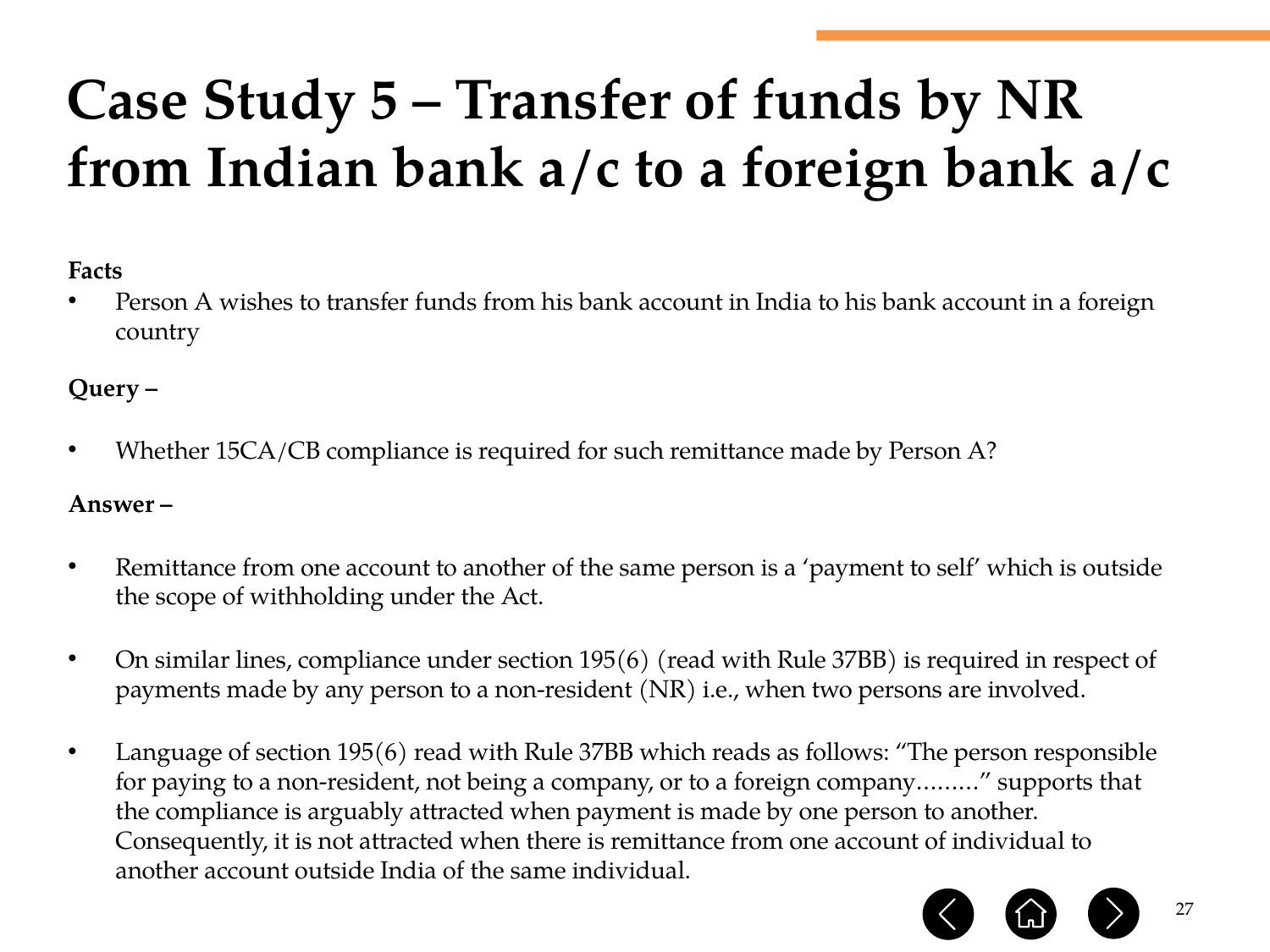

Case Study 5 – Transfer of funds by NR from Indian bank a/c to a foreign bank a/c
Facts
Person A wishes to transfer funds from his bank account in India to his bank account in a foreign country

Query –

Whether 15CA/CB compliance is required for such remittance made by Person A?

Answer –

Remittance from one account to another of the same person is a ‘payment to self’ which is outside the scope of withholding under the Act.

On similar lines, compliance under section 195(6) (read with Rule 37BB) is required in respect of payments made by any person to a non-resident (NR) i.e., when two persons are involved.

Language of section 195(6) read with Rule 37BB which reads as follows: “The person responsible for paying to a non-resident, not being a company, or to a foreign company………” supports that the compliance is arguably attracted when payment is made by one person to another. Consequently, it is not attracted when there is remittance from one account of individual to another account outside India of the same individual.
27